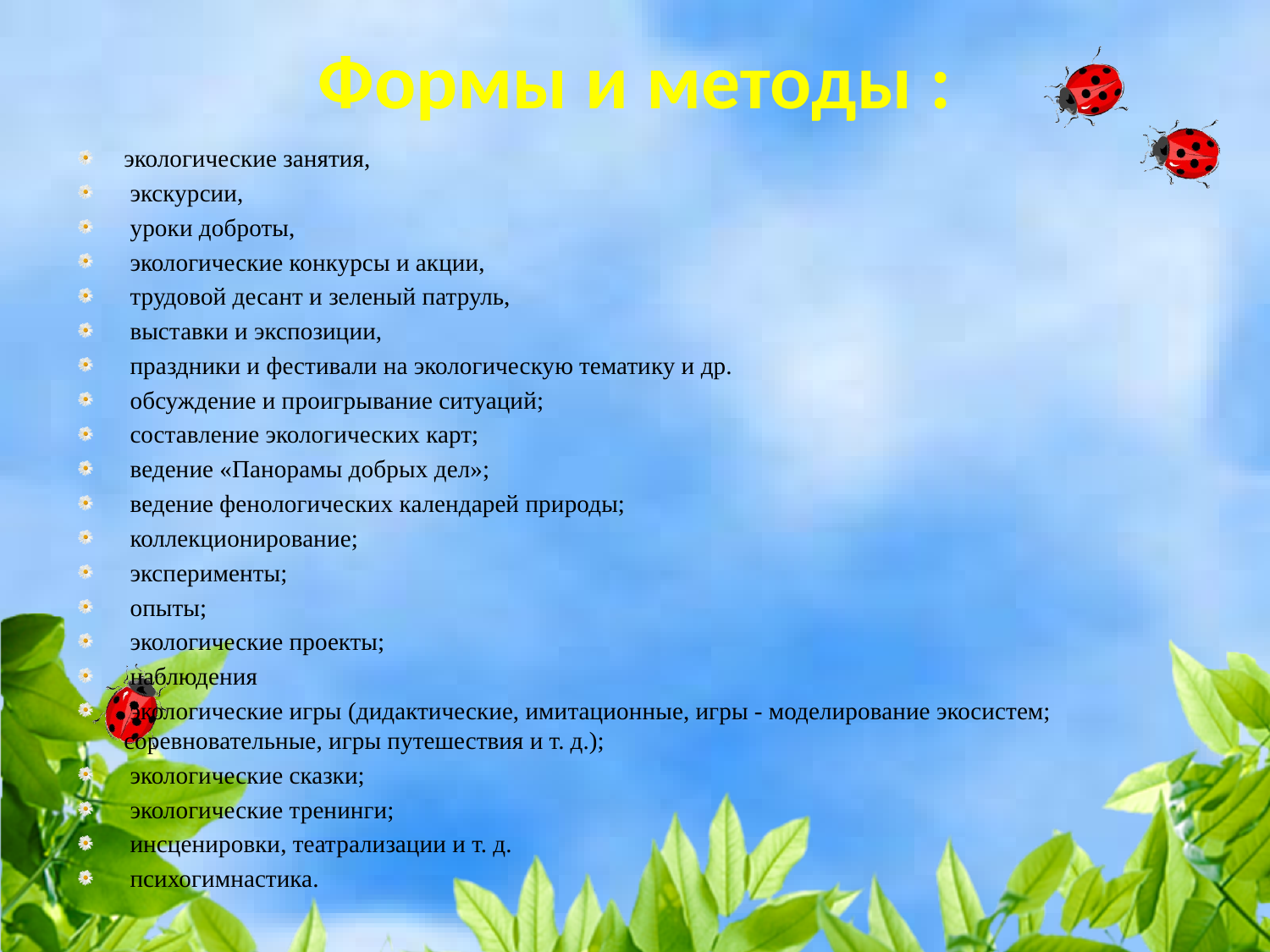

# Формы и методы :
экологические занятия,
 экскурсии,
 уроки доброты,
 экологические конкурсы и акции,
 трудовой десант и зеленый патруль,
 выставки и экспозиции,
 праздники и фестивали на экологическую тематику и др.
 обсуждение и проигрывание ситуаций;
 составление экологических карт;
 ведение «Панорамы добрых дел»;
 ведение фенологических календарей природы;
 коллекционирование;
 эксперименты;
 опыты;
 экологические проекты;
 наблюдения
 экологические игры (дидактические, имитационные, игры - моделирование экосистем; соревновательные, игры путешествия и т. д.);
 экологические сказки;
 экологические тренинги;
 инсценировки, театрализации и т. д.
 психогимнастика.